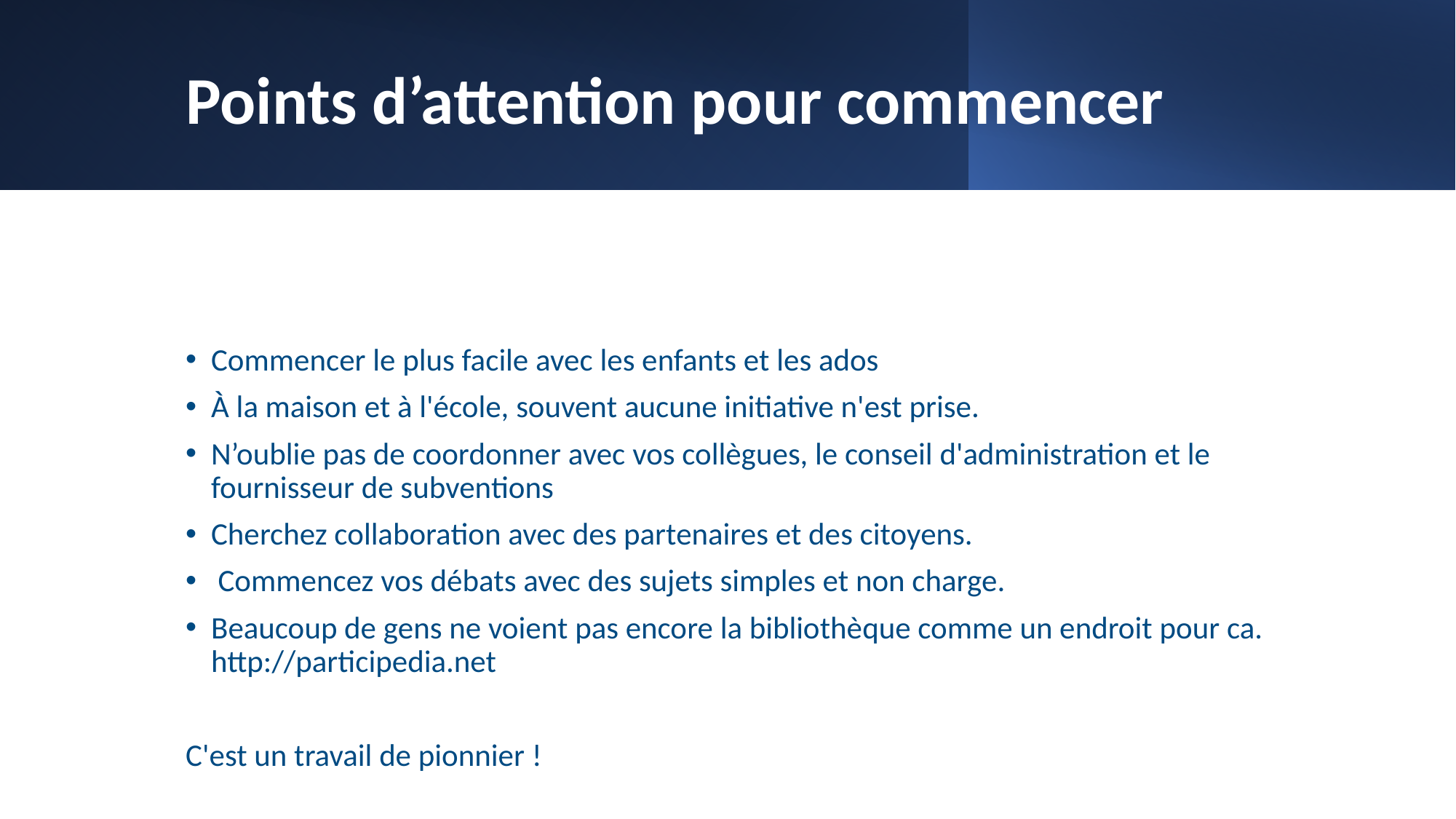

# Points d’attention pour commencer
Commencer le plus facile avec les enfants et les ados
À la maison et à l'école, souvent aucune initiative n'est prise.
N’oublie pas de coordonner avec vos collègues, le conseil d'administration et le fournisseur de subventions
Cherchez collaboration avec des partenaires et des citoyens.
 Commencez vos débats avec des sujets simples et non charge.
Beaucoup de gens ne voient pas encore la bibliothèque comme un endroit pour ca.  http://participedia.net

C'est un travail de pionnier !